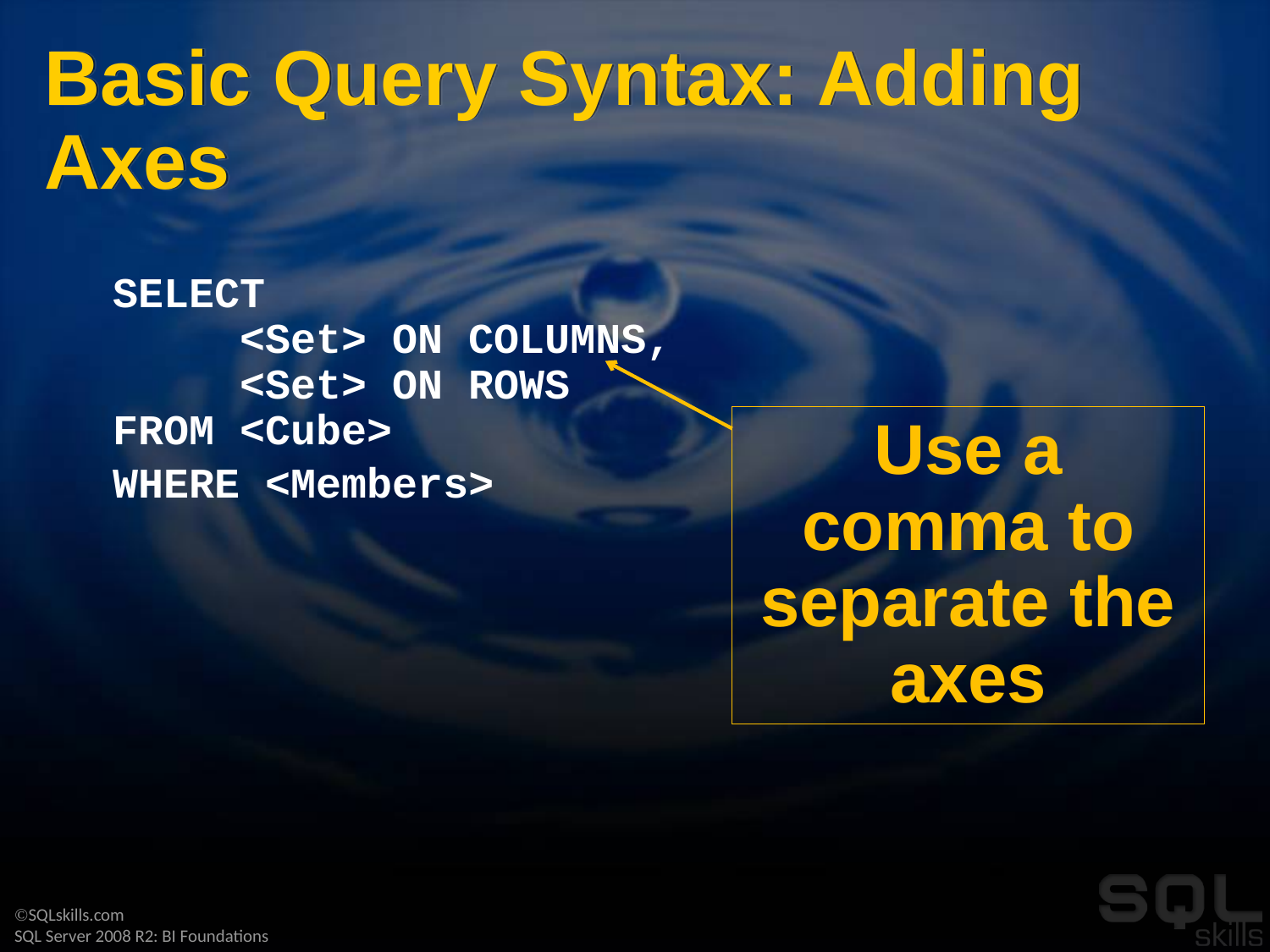

# Basic Query Syntax: Adding Axes
SELECT
	<Set> ON COLUMNS,
	<Set> ON ROWS
FROM <Cube>
WHERE <Members>
Use a comma to separate the axes